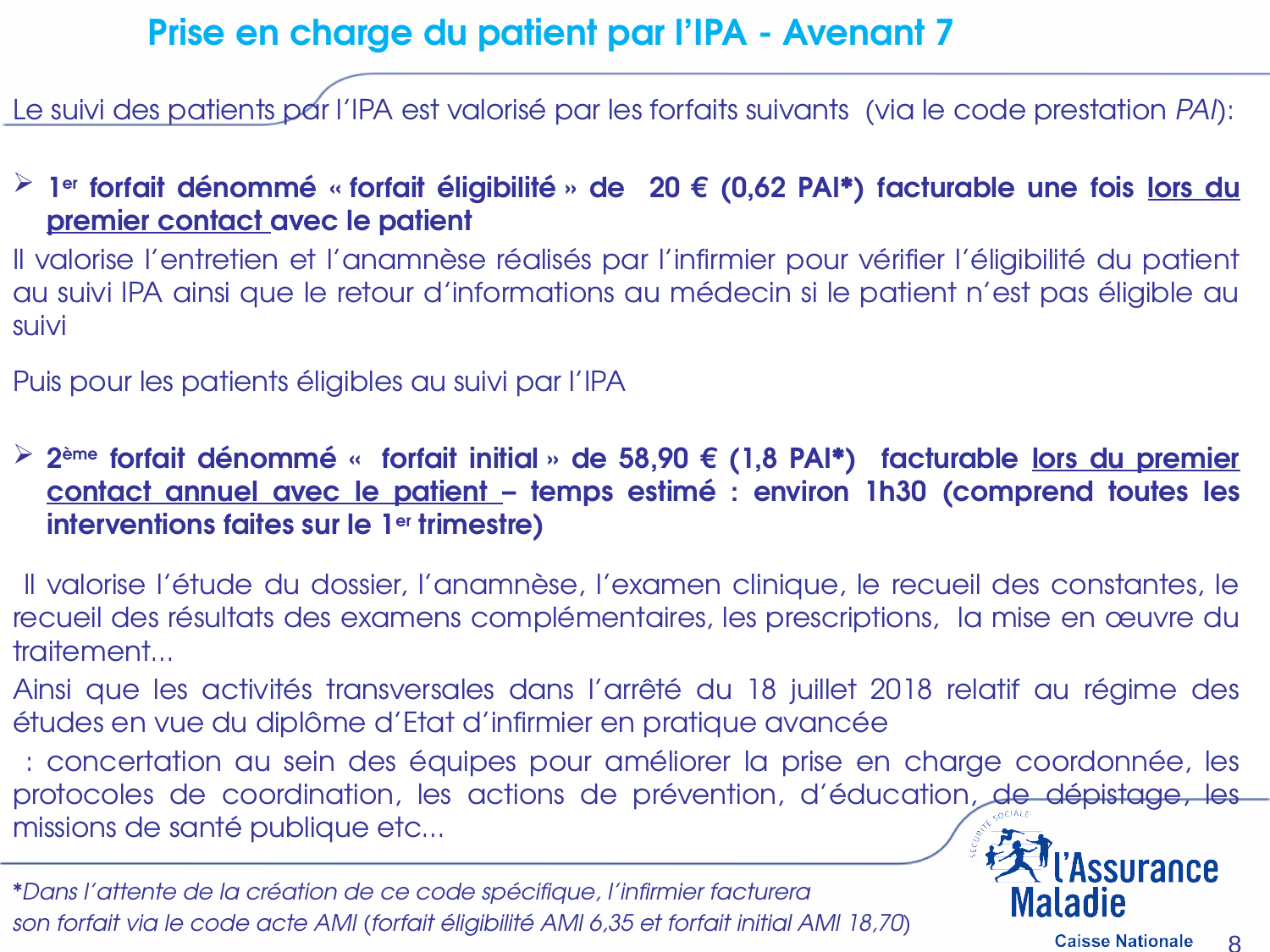

# Prise en charge du patient par l’IPA - Avenant 7
Le suivi des patients par l’IPA est valorisé par les forfaits suivants  (via le code prestation PAI):

1er forfait dénommé « forfait éligibilité » de  20 € (0,62 PAI*) facturable une fois lors du premier contact avec le patient
Il valorise l’entretien et l’anamnèse réalisés par l’infirmier pour vérifier l’éligibilité du patient au suivi IPA ainsi que le retour d’informations au médecin si le patient n’est pas éligible au suivi

Puis pour les patients éligibles au suivi par l’IPA

2ème forfait dénommé «  forfait initial » de 58,90 € (1,8 PAI*)  facturable lors du premier contact annuel avec le patient – temps estimé : environ 1h30 (comprend toutes les interventions faites sur le 1er trimestre)

 Il valorise l’étude du dossier, l’anamnèse, l’examen clinique, le recueil des constantes, le recueil des résultats des examens complémentaires, les prescriptions,  la mise en œuvre du traitement…
Ainsi que les activités transversales dans l’arrêté du 18 juillet 2018 relatif au régime des études en vue du diplôme d’Etat d’infirmier en pratique avancée
 : concertation au sein des équipes pour améliorer la prise en charge coordonnée, les protocoles de coordination, les actions de prévention, d’éducation, de dépistage, les missions de santé publique etc…

*Dans l’attente de la création de ce code spécifique, l’infirmier facturera
son forfait via le code acte AMI (forfait éligibilité AMI 6,35 et forfait initial AMI 18,70)
8